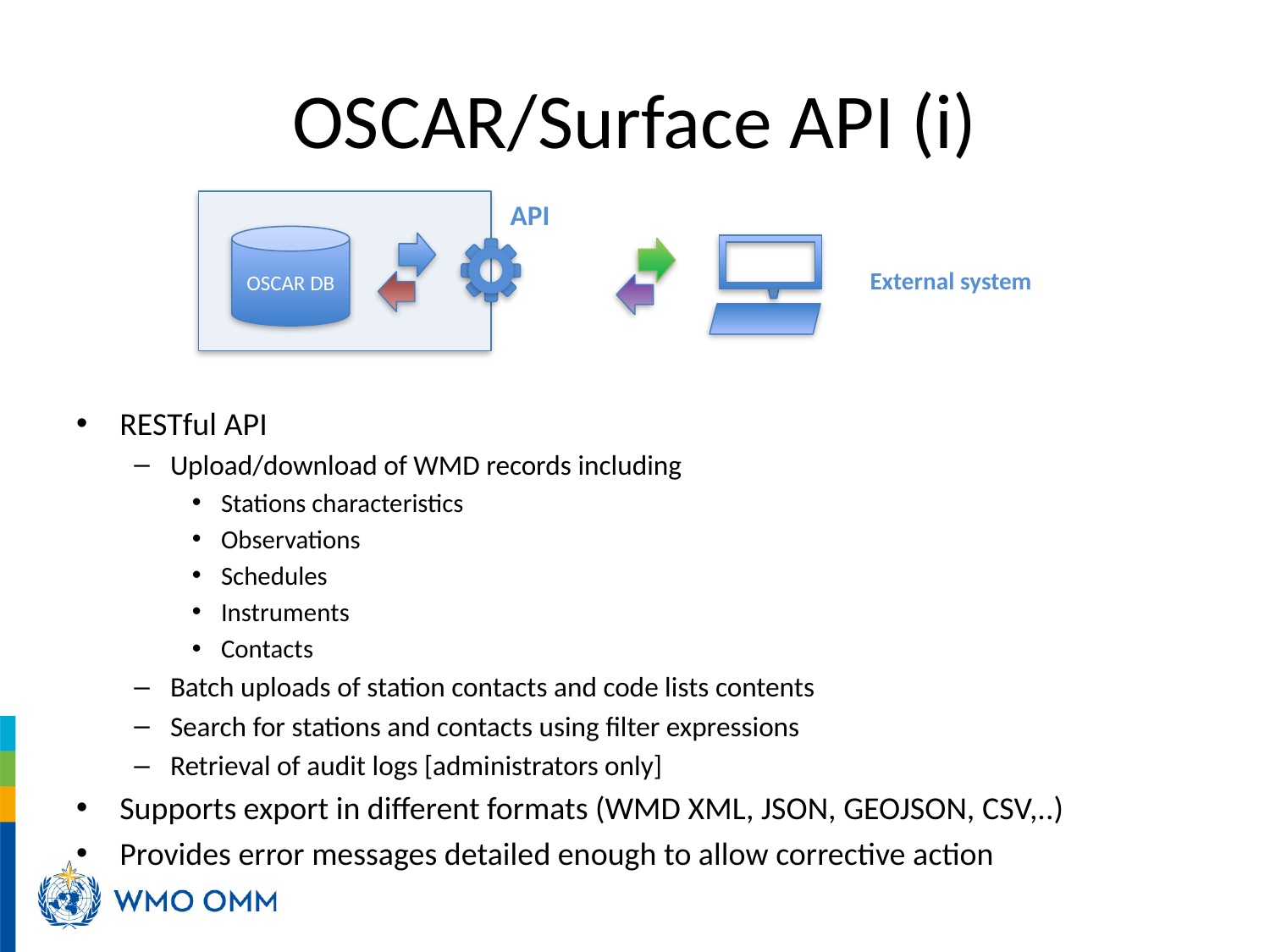

# OSCAR/Surface API (i)

API
OSCAR DB

External system

RESTful API
Upload/download of WMD records including
Stations characteristics
Observations
Schedules
Instruments
Contacts
Batch uploads of station contacts and code lists contents
Search for stations and contacts using filter expressions
Retrieval of audit logs [administrators only]
Supports export in different formats (WMD XML, JSON, GEOJSON, CSV,..)
Provides error messages detailed enough to allow corrective action